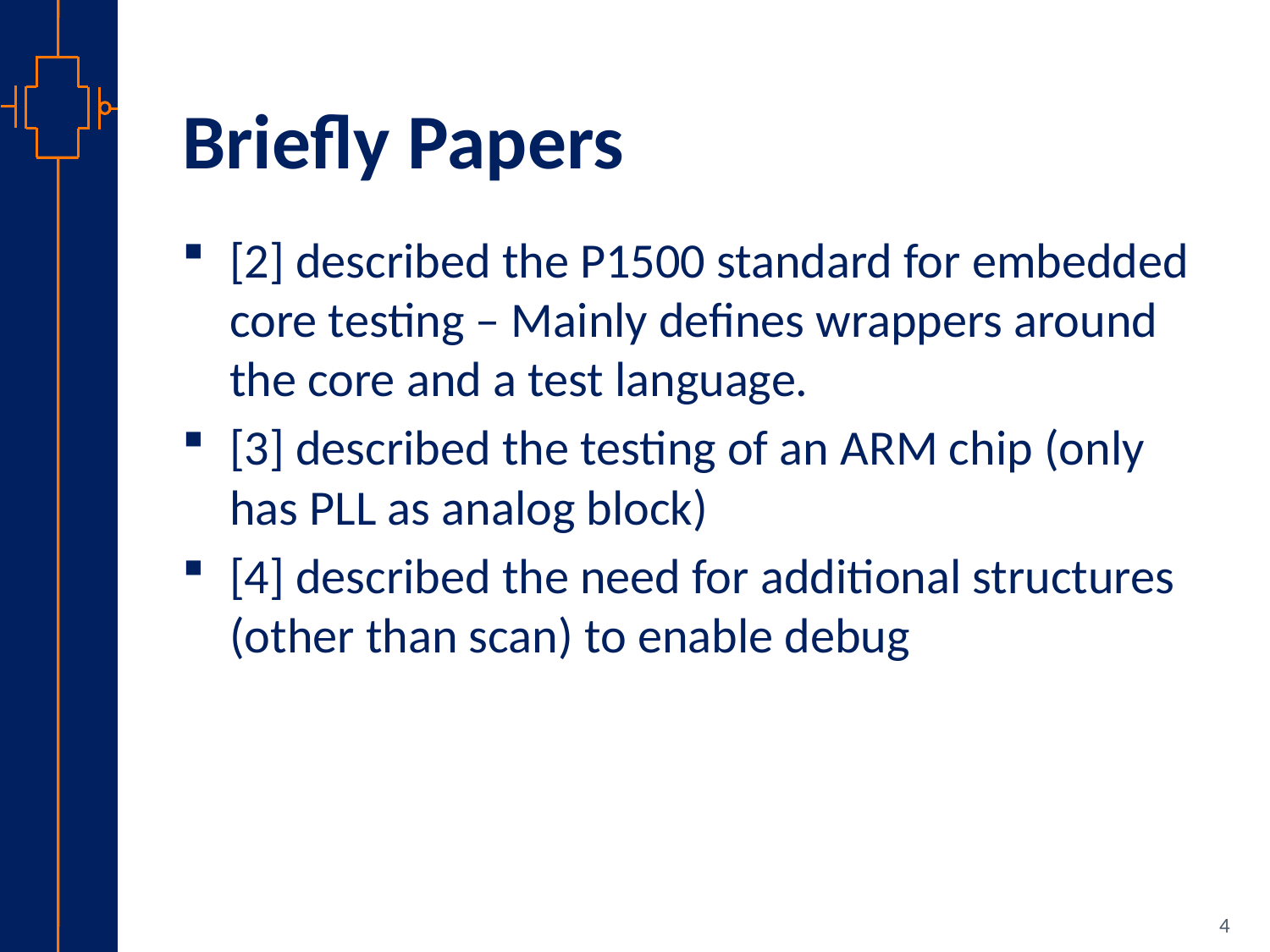

# Briefly Papers
[2] described the P1500 standard for embedded core testing – Mainly defines wrappers around the core and a test language.
[3] described the testing of an ARM chip (only has PLL as analog block)
[4] described the need for additional structures (other than scan) to enable debug
4